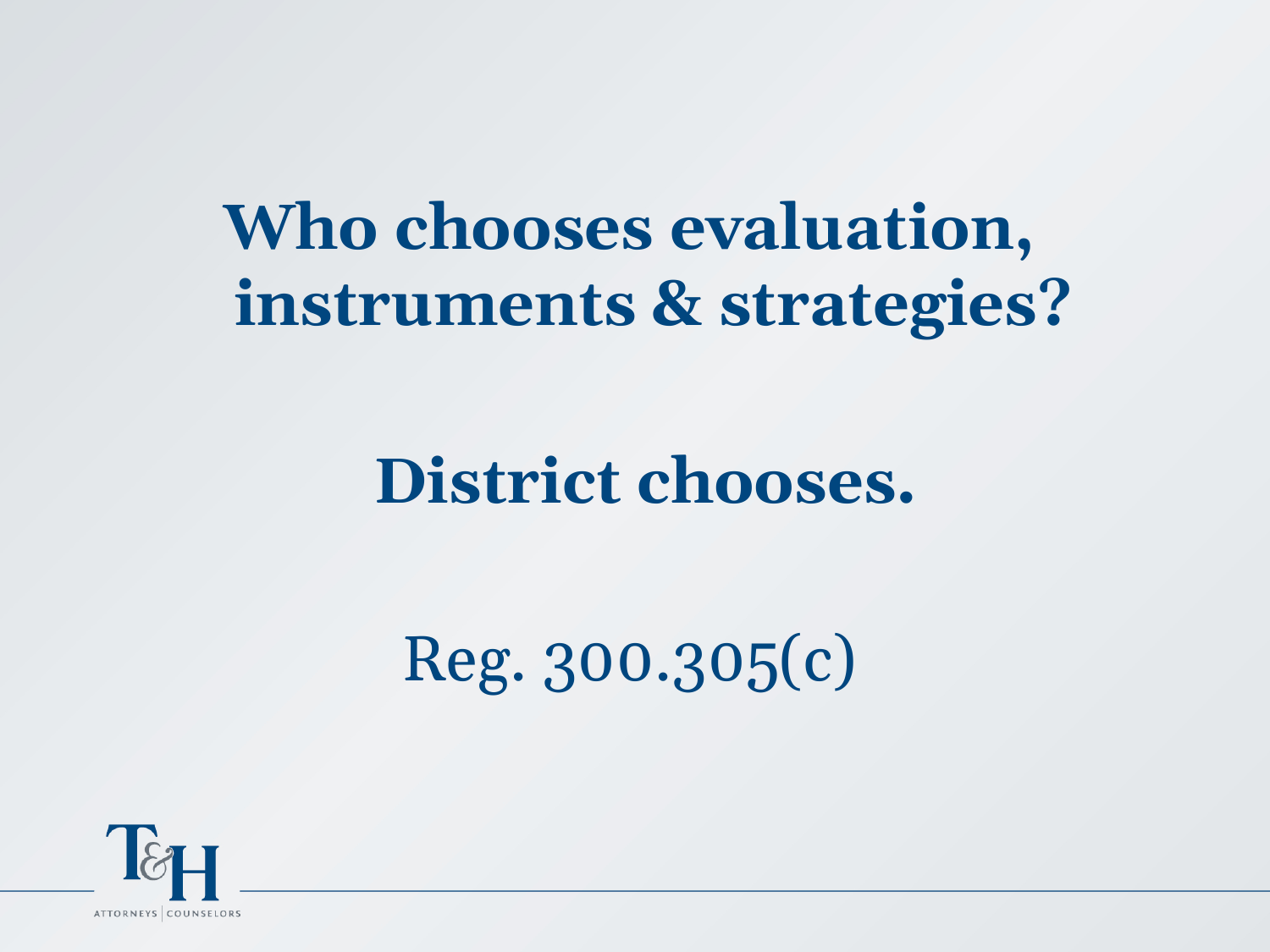

Who chooses evaluation, instruments & strategies?

  District chooses.

Reg. 300.305(c)